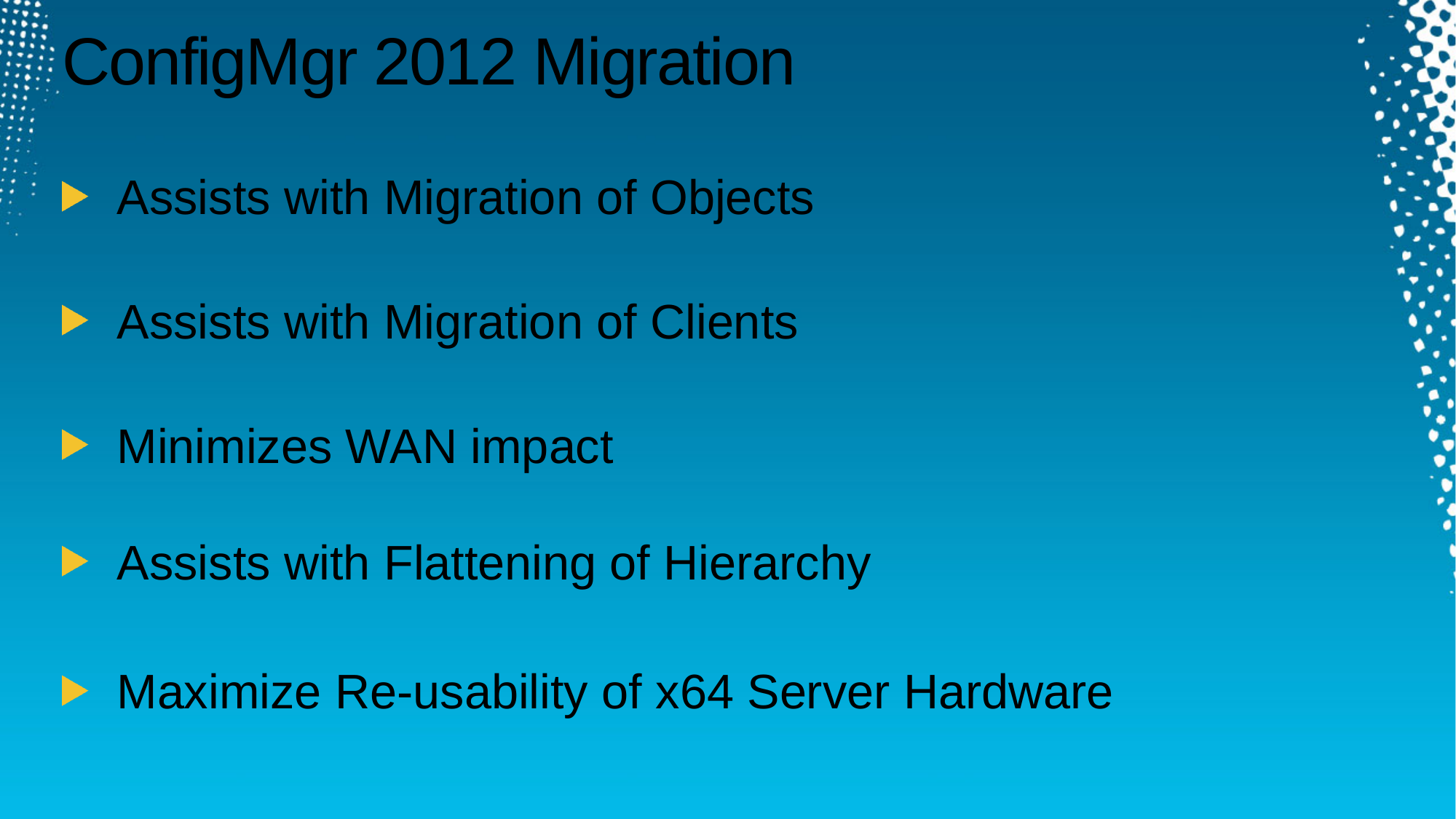

# ConfigMgr 2012 Migration
Assists with Migration of Objects

Assists with Migration of Clients

Minimizes WAN impact

Assists with Flattening of Hierarchy

Maximize Re-usability of x64 Server Hardware